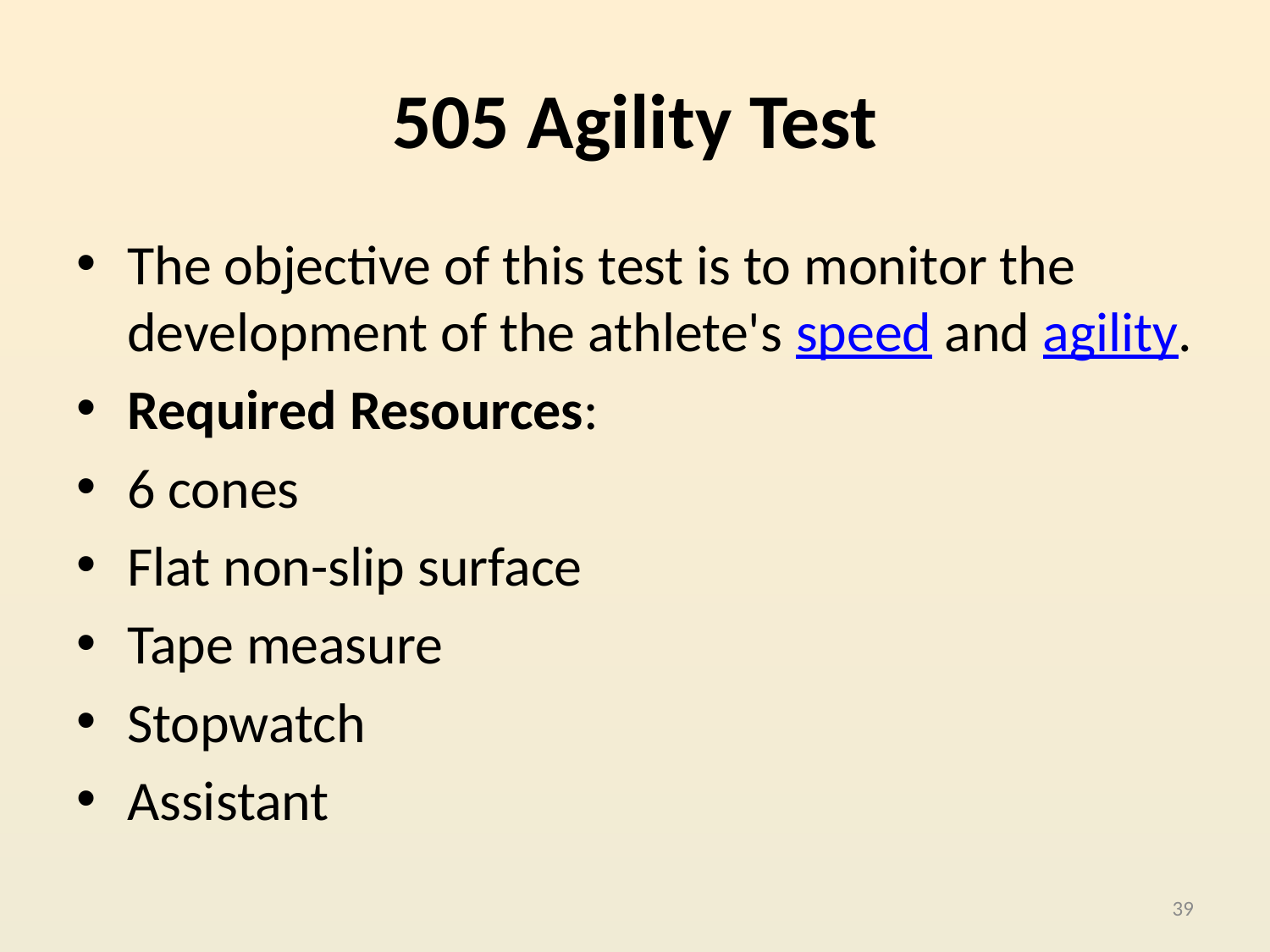

# 505 Agility Test
The objective of this test is to monitor the development of the athlete's speed and agility.
Required Resources:
6 cones
Flat non-slip surface
Tape measure
Stopwatch
Assistant

39